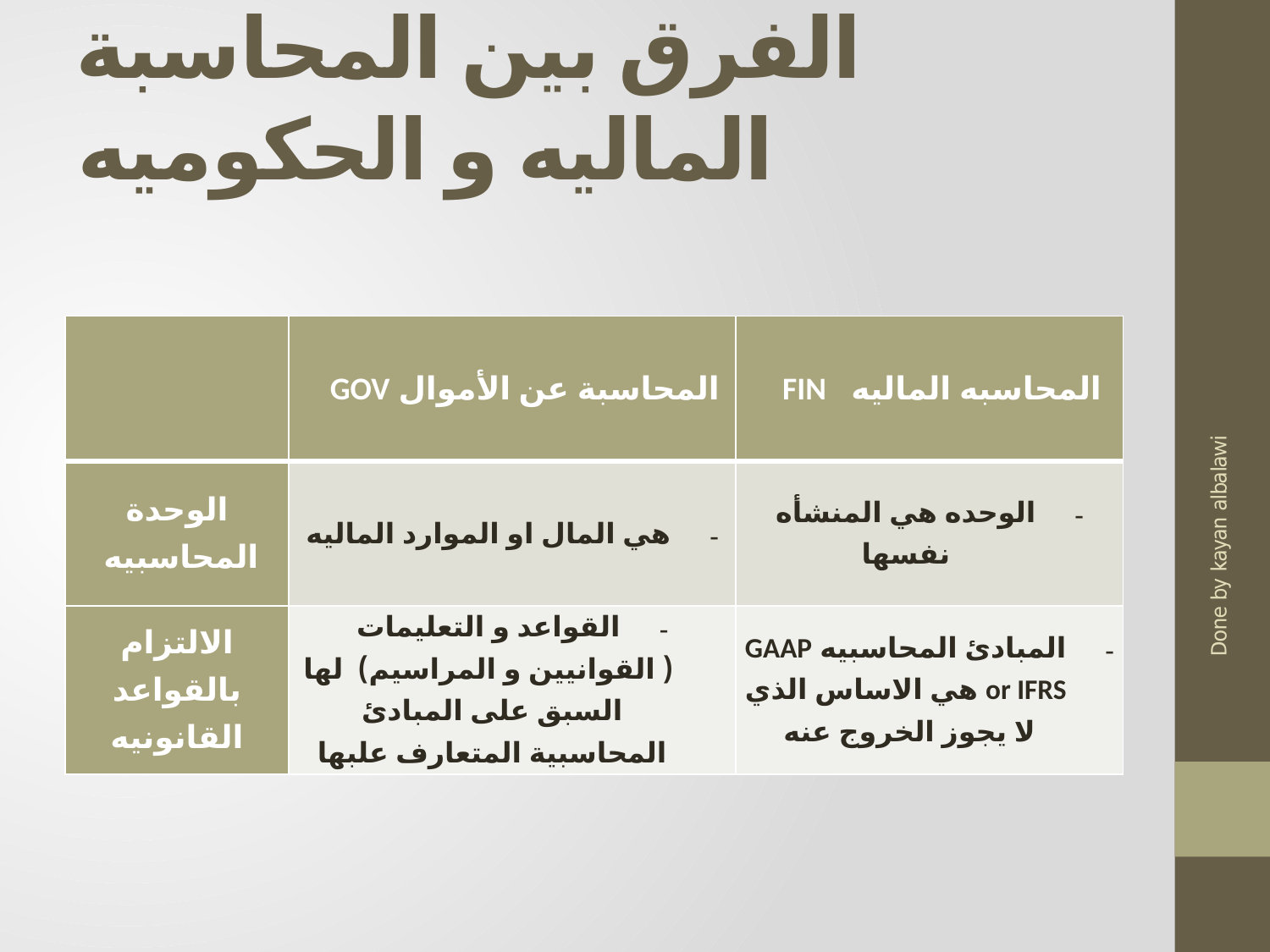

# الفرق بين المحاسبة الماليه و الحكوميه
|  | المحاسبة عن الأموال GOV | المحاسبه الماليه FIN |
| --- | --- | --- |
| الوحدة المحاسبيه | هي المال او الموارد الماليه | الوحده هي المنشأه نفسها |
| الالتزام بالقواعد القانونيه | القواعد و التعليمات ( القوانيين و المراسيم) لها السبق على المبادئ المحاسبية المتعارف علبها | المبادئ المحاسبيه GAAP or IFRS هي الاساس الذي لا يجوز الخروج عنه |
Done by kayan albalawi